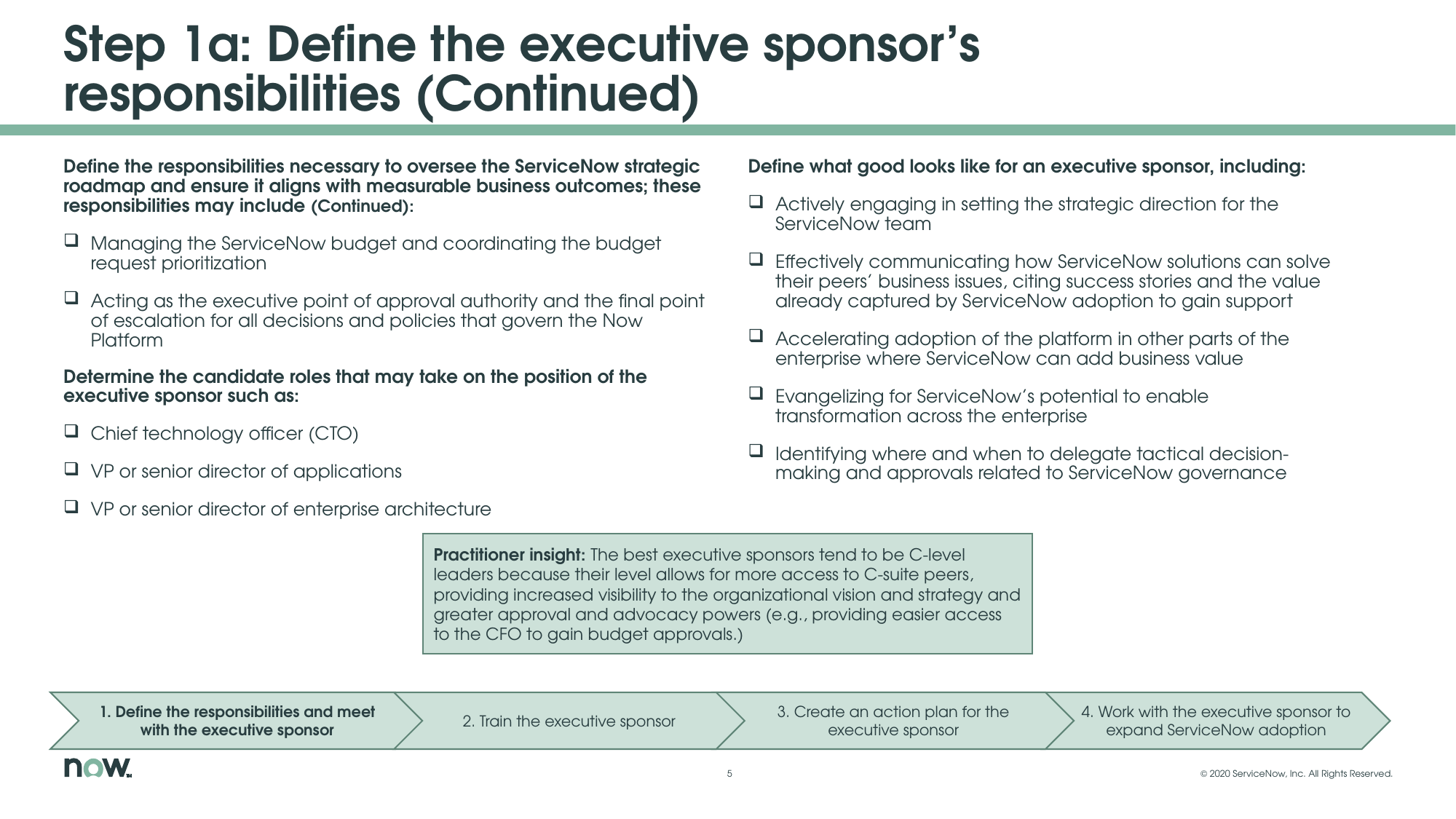

# Step 1a: Define the executive sponsor’s responsibilities (Continued)

Define the responsibilities necessary to oversee the ServiceNow strategic roadmap and ensure it aligns with measurable business outcomes; these responsibilities may include (Continued):
Managing the ServiceNow budget and coordinating the budget request prioritization
Acting as the executive point of approval authority and the final point of escalation for all decisions and policies that govern the Now Platform

Define what good looks like for an executive sponsor, including:
Actively engaging in setting the strategic direction for the ServiceNow team
Effectively communicating how ServiceNow solutions can solve their peers’ business issues, citing success stories and the value already captured by ServiceNow adoption to gain support
Accelerating adoption of the platform in other parts of the enterprise where ServiceNow can add business value
Evangelizing for ServiceNow’s potential to enable transformation across the enterprise
Identifying where and when to delegate tactical decision- making and approvals related to ServiceNow governance
Determine the candidate roles that may take on the position of the executive sponsor such as:
Chief technology officer (CTO)
VP or senior director of applications
VP or senior director of enterprise architecture
Practitioner insight: The best executive sponsors tend to be C-level leaders because their level allows for more access to C-suite peers, providing increased visibility to the organizational vision and strategy and greater approval and advocacy powers (e.g., providing easier access to the CFO to gain budget approvals.)
1. Define the responsibilities and meet with the executive sponsor
3. Create an action plan for the executive sponsor
2. Train the executive sponsor
4. Work with the executive sponsor to expand ServiceNow adoption